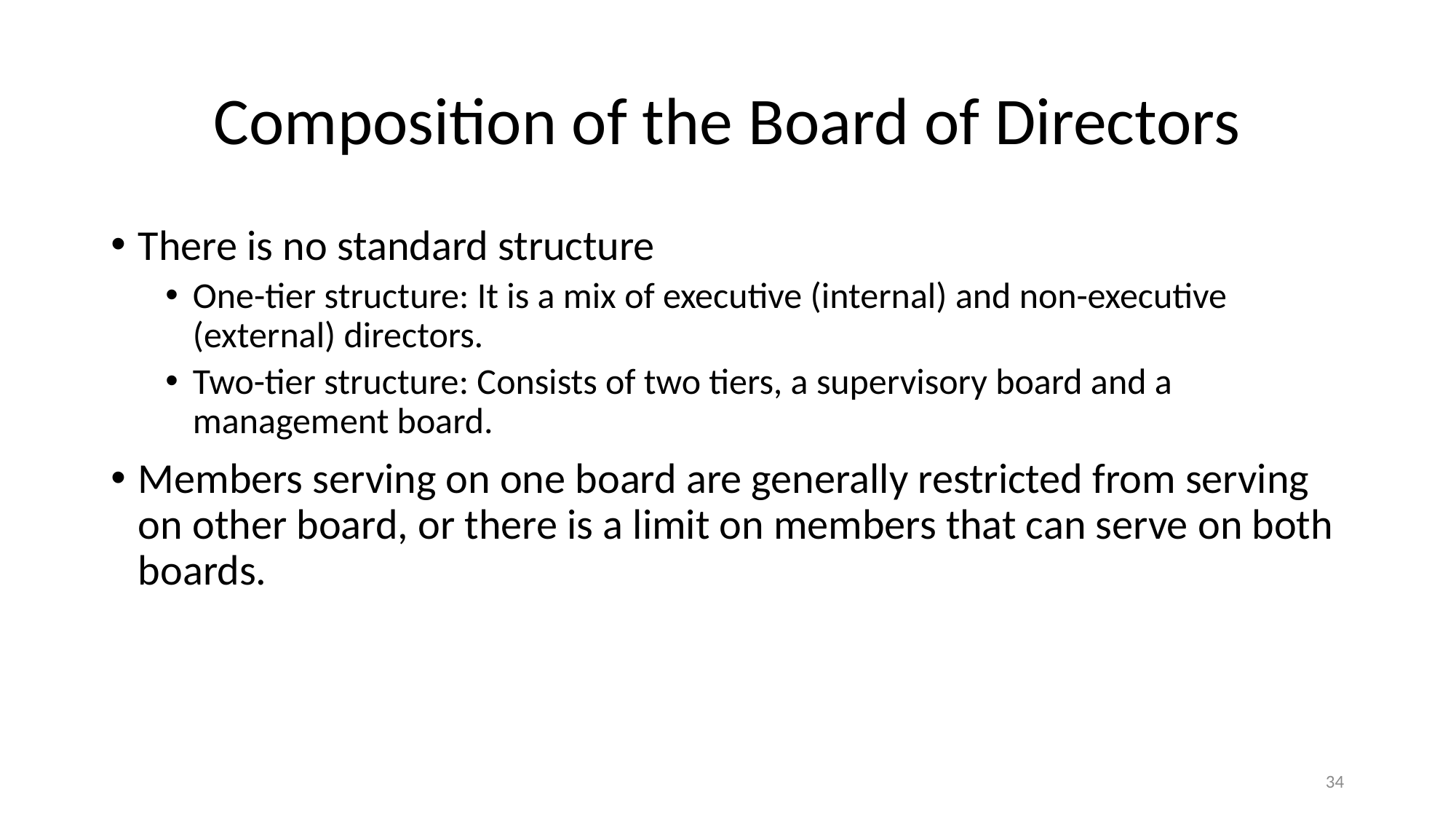

# Composition of the Board of Directors
There is no standard structure
One-tier structure: It is a mix of executive (internal) and non-executive (external) directors.
Two-tier structure: Consists of two tiers, a supervisory board and a management board.
Members serving on one board are generally restricted from serving on other board, or there is a limit on members that can serve on both boards.
34